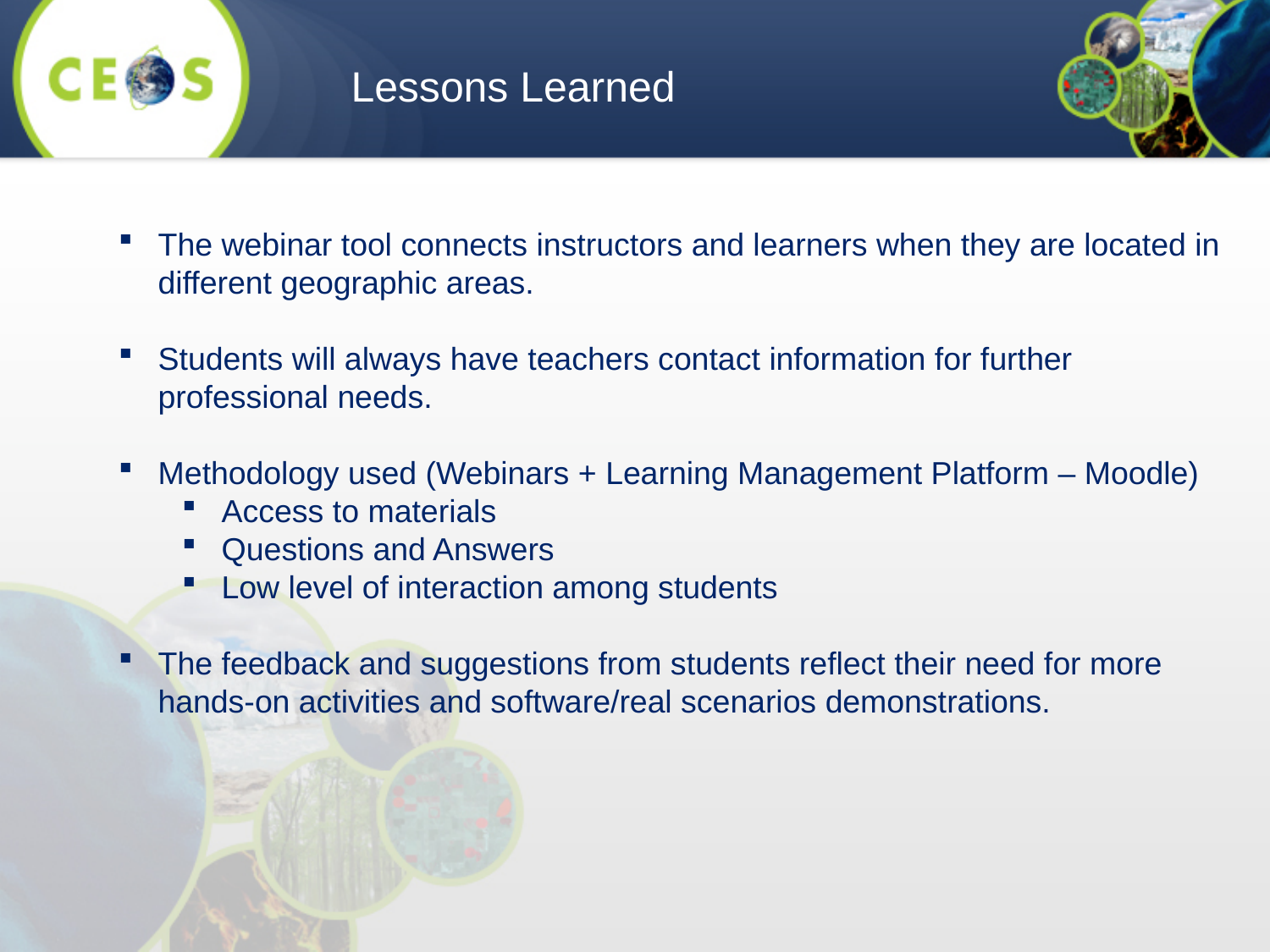

Lessons Learned

The webinar tool connects instructors and learners when they are located in different geographic areas.

Students will always have teachers contact information for further professional needs.

Methodology used (Webinars + Learning Management Platform – Moodle)
Access to materials
Questions and Answers
Low level of interaction among students

The feedback and suggestions from students reflect their need for more hands-on activities and software/real scenarios demonstrations.